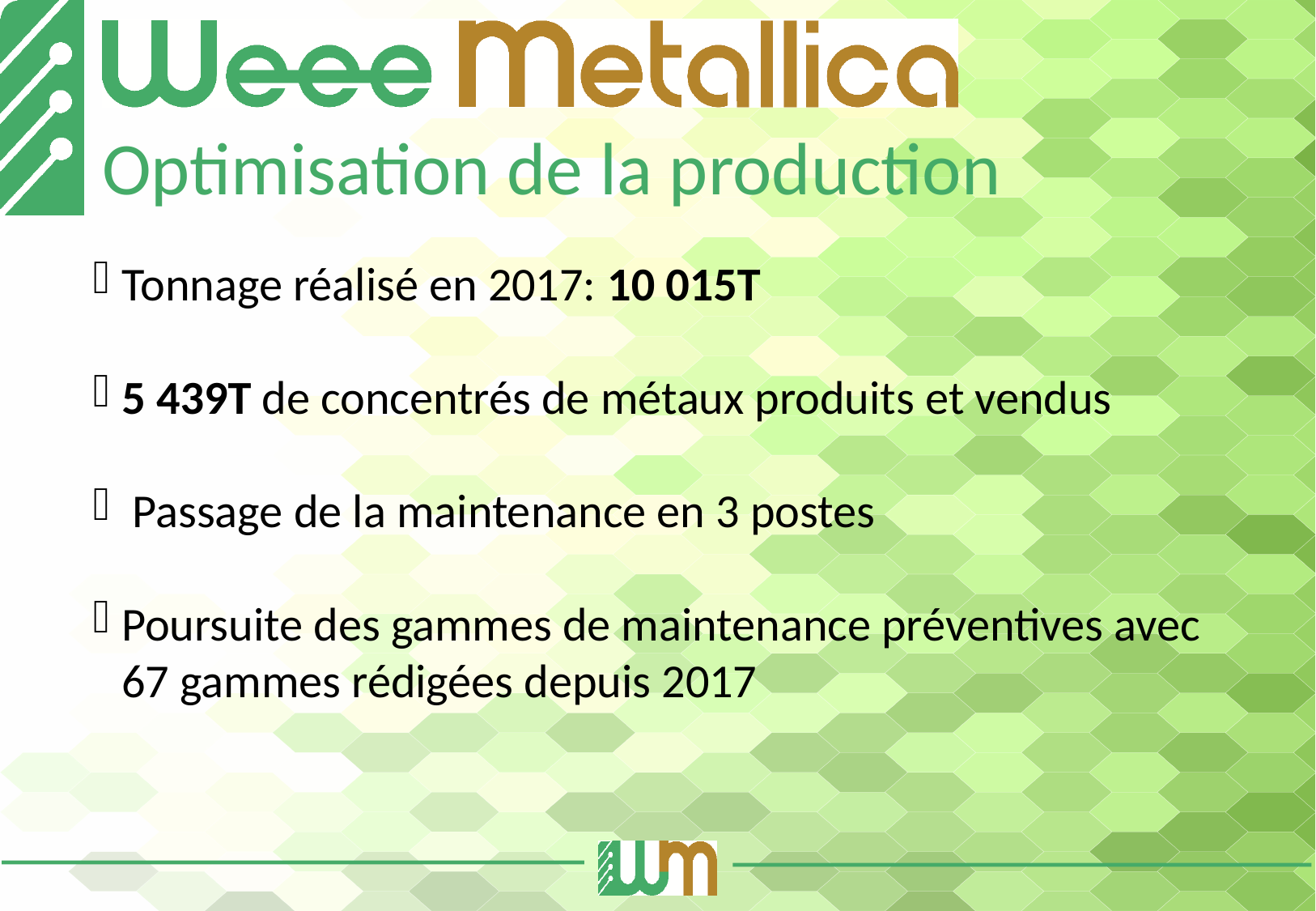

Optimisation de la production
Tonnage réalisé en 2017: 10 015T

5 439T de concentrés de métaux produits et vendus

 Passage de la maintenance en 3 postes

Poursuite des gammes de maintenance préventives avec 67 gammes rédigées depuis 2017